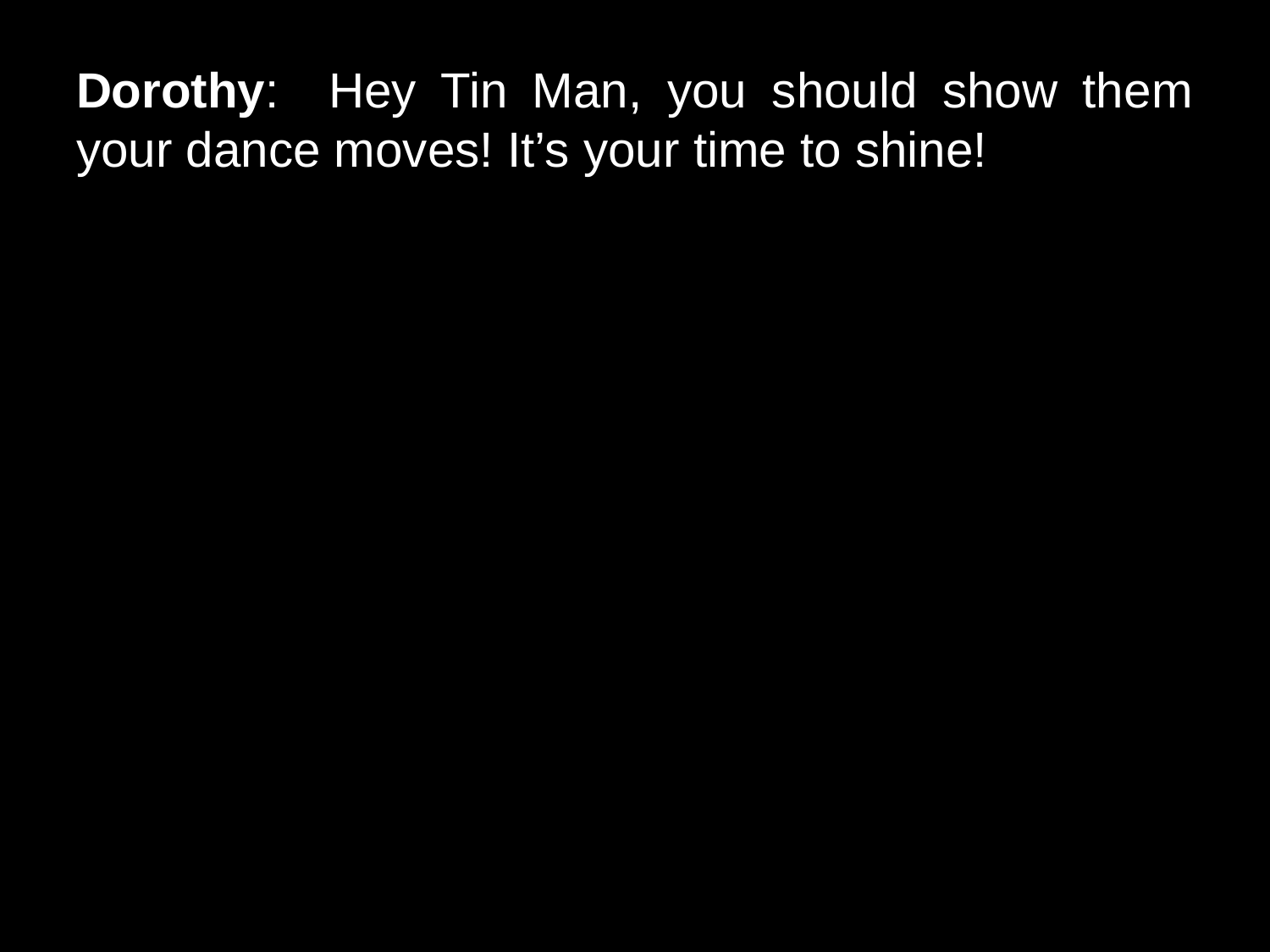

# Dorothy:  Hey Tin Man, you should show them your dance moves! It’s your time to shine!